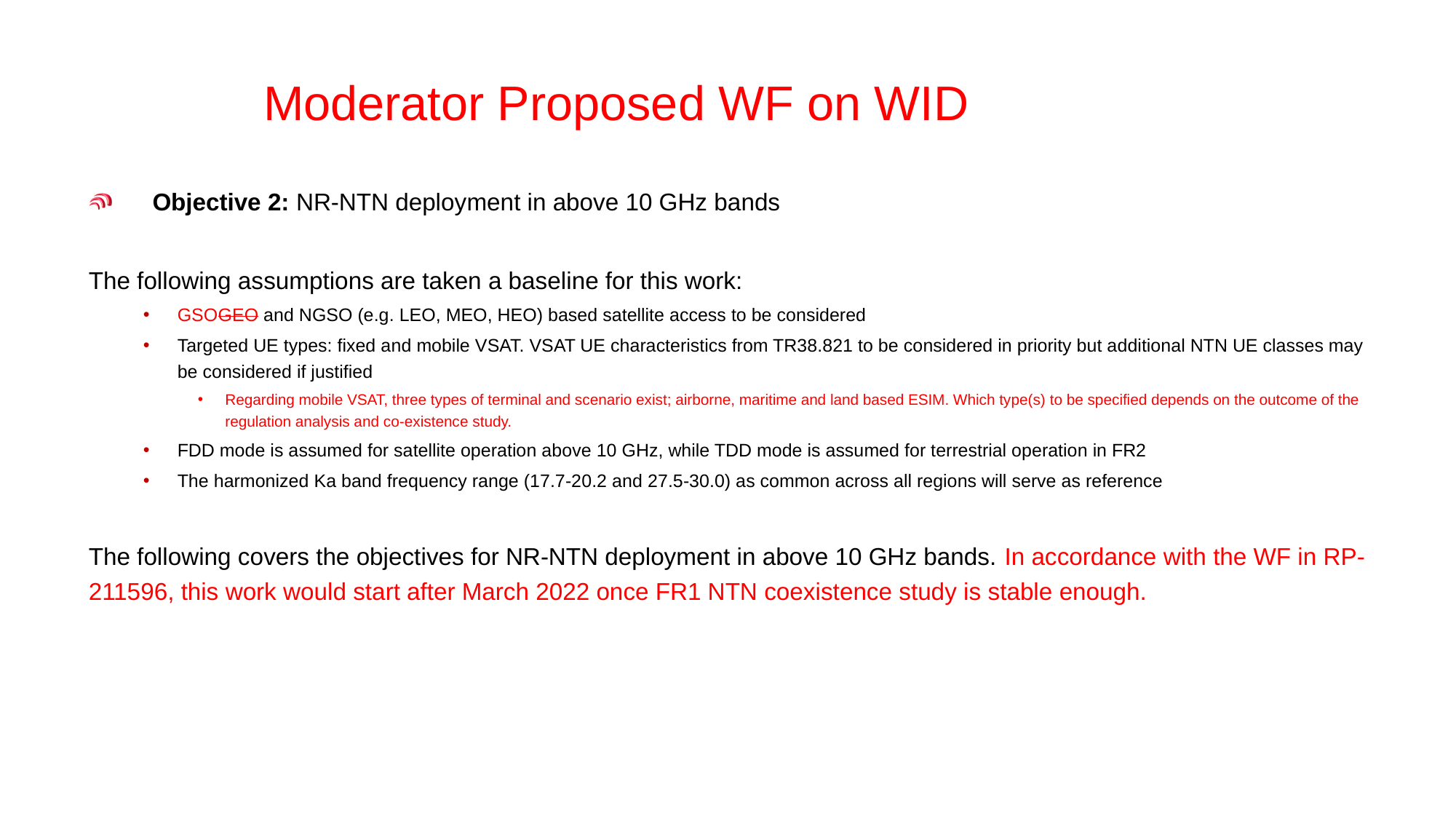

# Moderator Proposed WF on WID
Objective 2: NR-NTN deployment in above 10 GHz bands

The following assumptions are taken a baseline for this work:
GSOGEO and NGSO (e.g. LEO, MEO, HEO) based satellite access to be considered
Targeted UE types: fixed and mobile VSAT. VSAT UE characteristics from TR38.821 to be considered in priority but additional NTN UE classes may be considered if justified
Regarding mobile VSAT, three types of terminal and scenario exist; airborne, maritime and land based ESIM. Which type(s) to be specified depends on the outcome of the regulation analysis and co-existence study.
FDD mode is assumed for satellite operation above 10 GHz, while TDD mode is assumed for terrestrial operation in FR2
The harmonized Ka band frequency range (17.7-20.2 and 27.5-30.0) as common across all regions will serve as reference

The following covers the objectives for NR-NTN deployment in above 10 GHz bands. In accordance with the WF in RP-211596, this work would start after March 2022 once FR1 NTN coexistence study is stable enough.